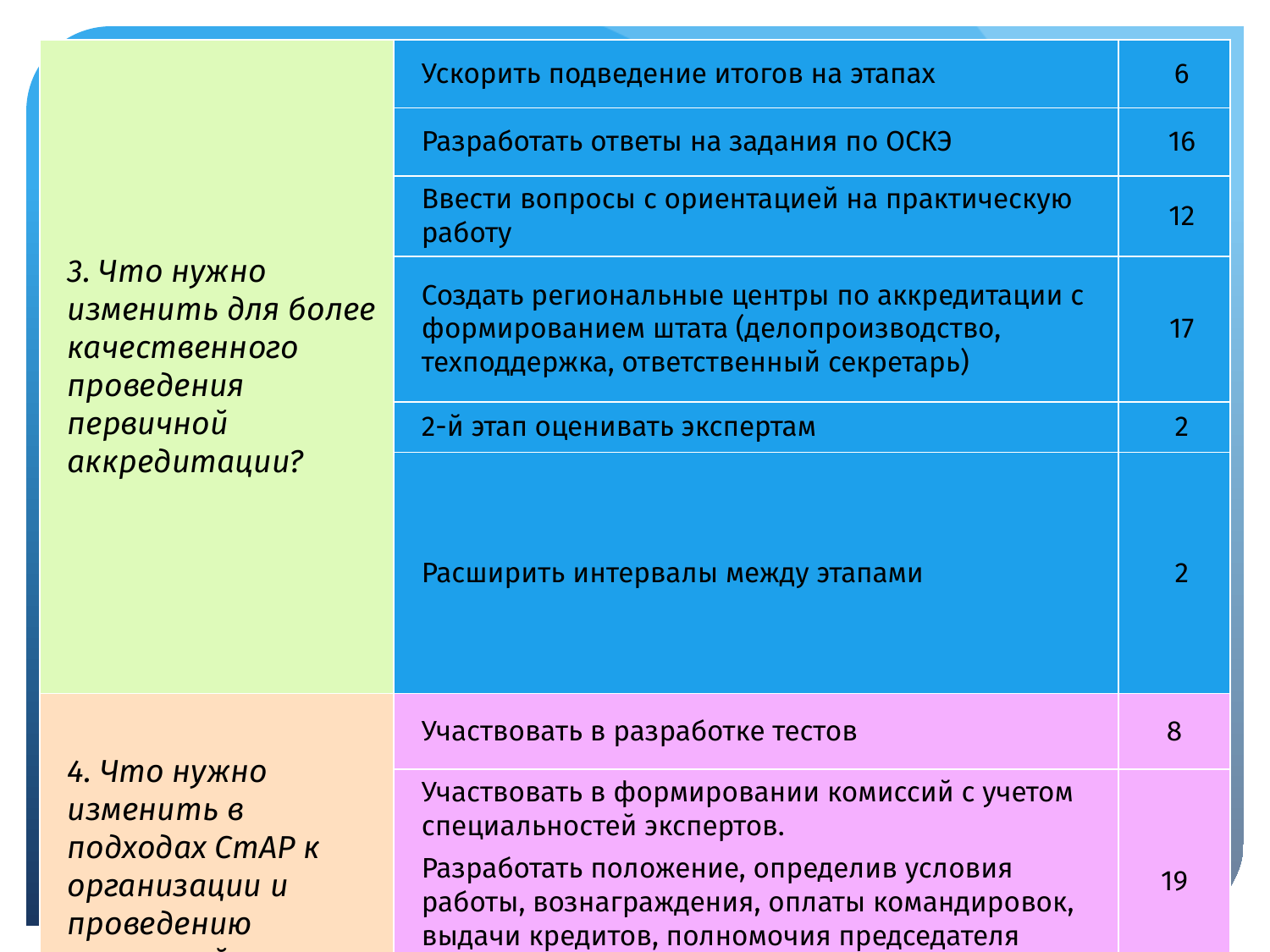

| 3. Что нужно изменить для более качественного проведения первичной аккредитации? | Ускорить подведение итогов на этапах | 6 |
| --- | --- | --- |
|  | Разработать ответы на задания по ОСКЭ | 16 |
|  | Ввести вопросы с ориентацией на практическую работу | 12 |
|  | Создать региональные центры по аккредитации с формированием штата (делопроизводство, техподдержка, ответственный секретарь) | 17 |
|  | 2-й этап оценивать экспертам | 2 |
|  | Расширить интервалы между этапами | 2 |
| 4. Что нужно изменить в подходах СтАР к организации и проведению первичной аккредитации? | Участвовать в разработке тестов | 8 |
|  | Участвовать в формировании комиссий с учетом специальностей экспертов. Разработать положение, определив условия работы, вознаграждения, оплаты командировок, выдачи кредитов, полномочия председателя комиссии. | 19 |
|  | Участвовать в подготовке экспертов | 8 |